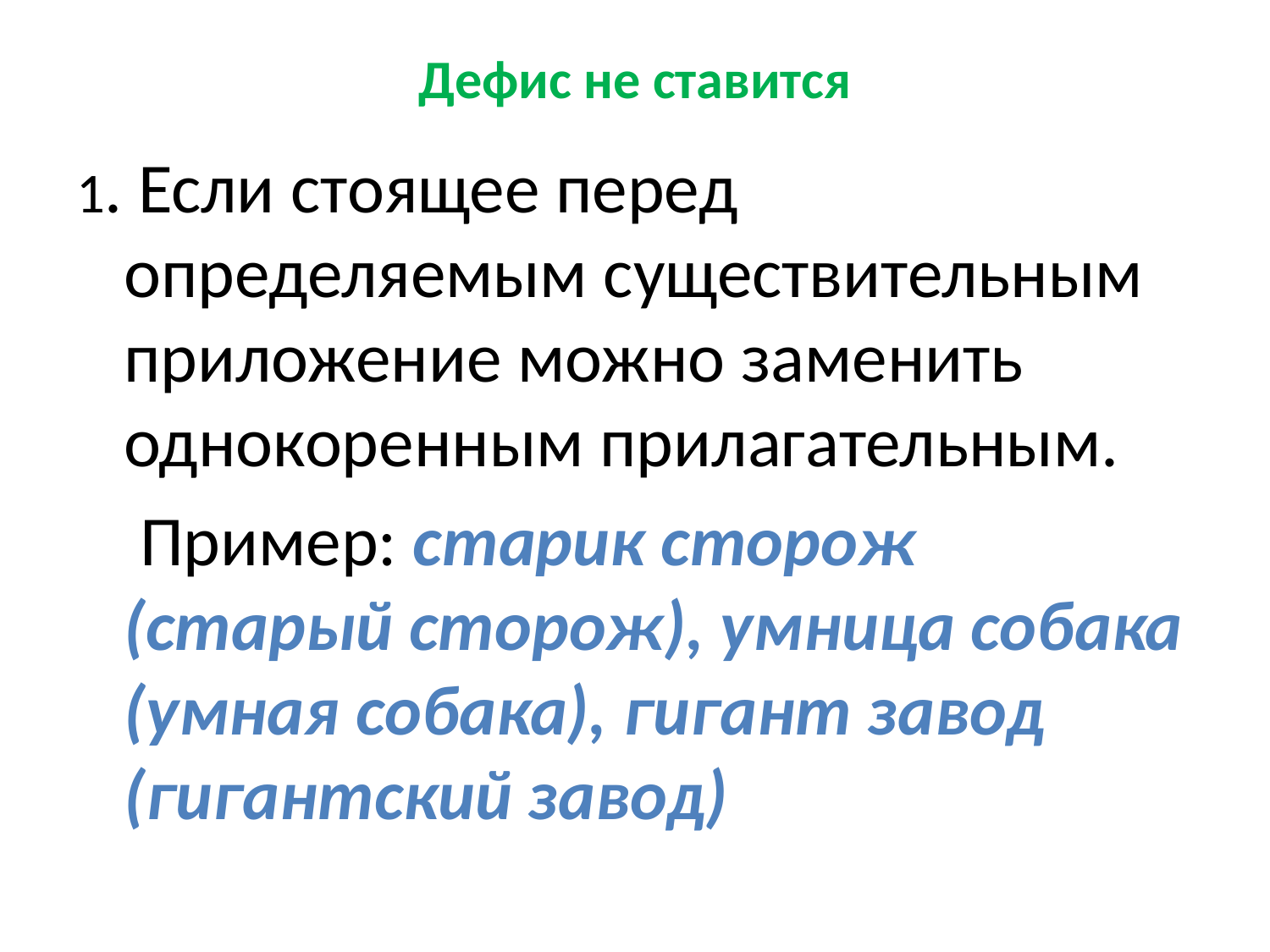

# Дефис не ставится
1. Если стоящее перед определяемым существительным приложение можно заменить однокоренным прилагательным.
    Пример: старик сторож (старый сторож), умница собака (умная собака), гигант завод (гигантский завод)